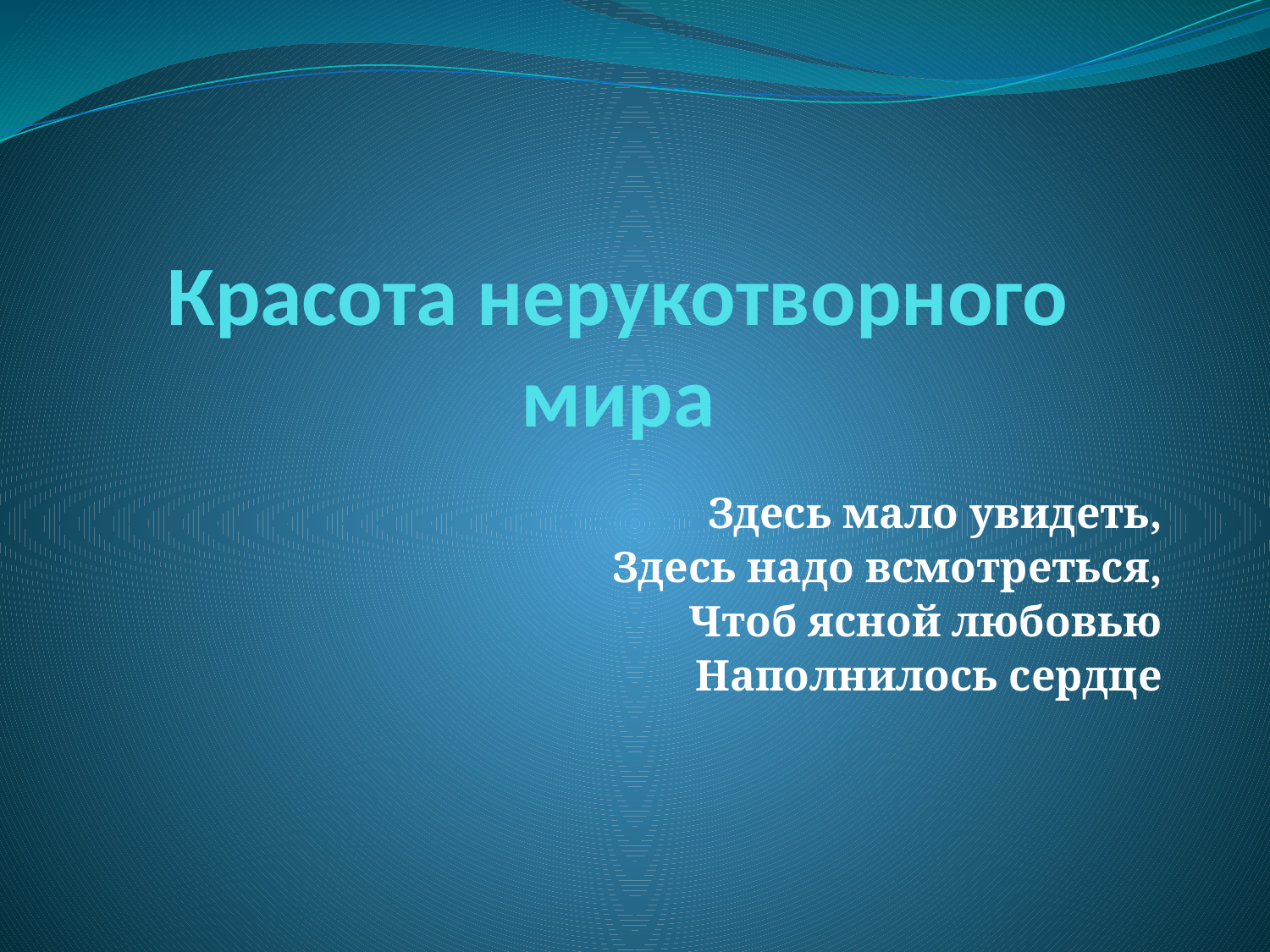

# Красота нерукотворного мира
Здесь мало увидеть,
Здесь надо всмотреться,
Чтоб ясной любовью
Наполнилось сердце